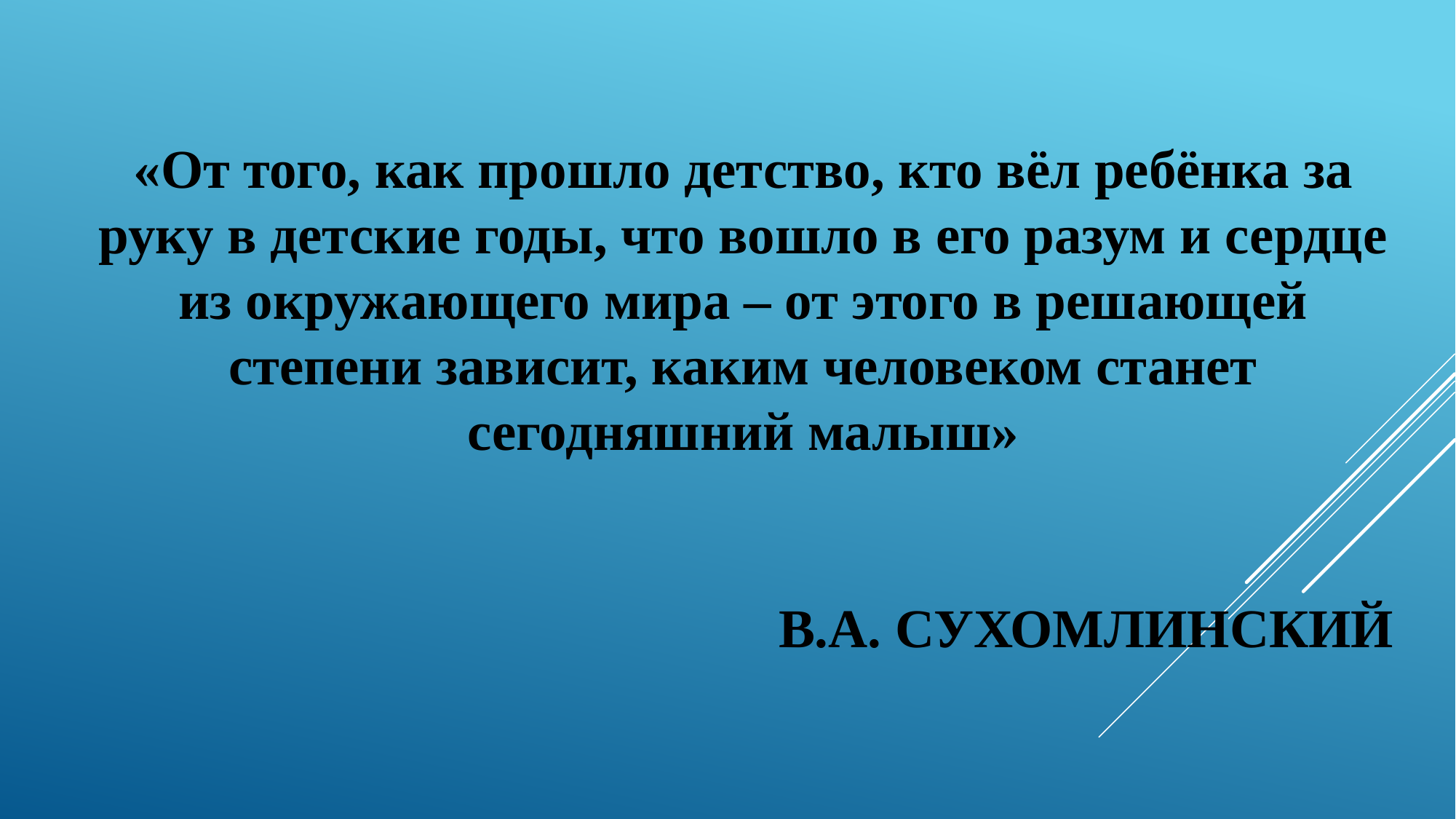

«От того, как прошло детство, кто вёл ребёнка за руку в детские годы, что вошло в его разум и сердце из окружающего мира – от этого в решающей степени зависит, каким человеком станет сегодняшний малыш»
# В.А. СухОмлинский